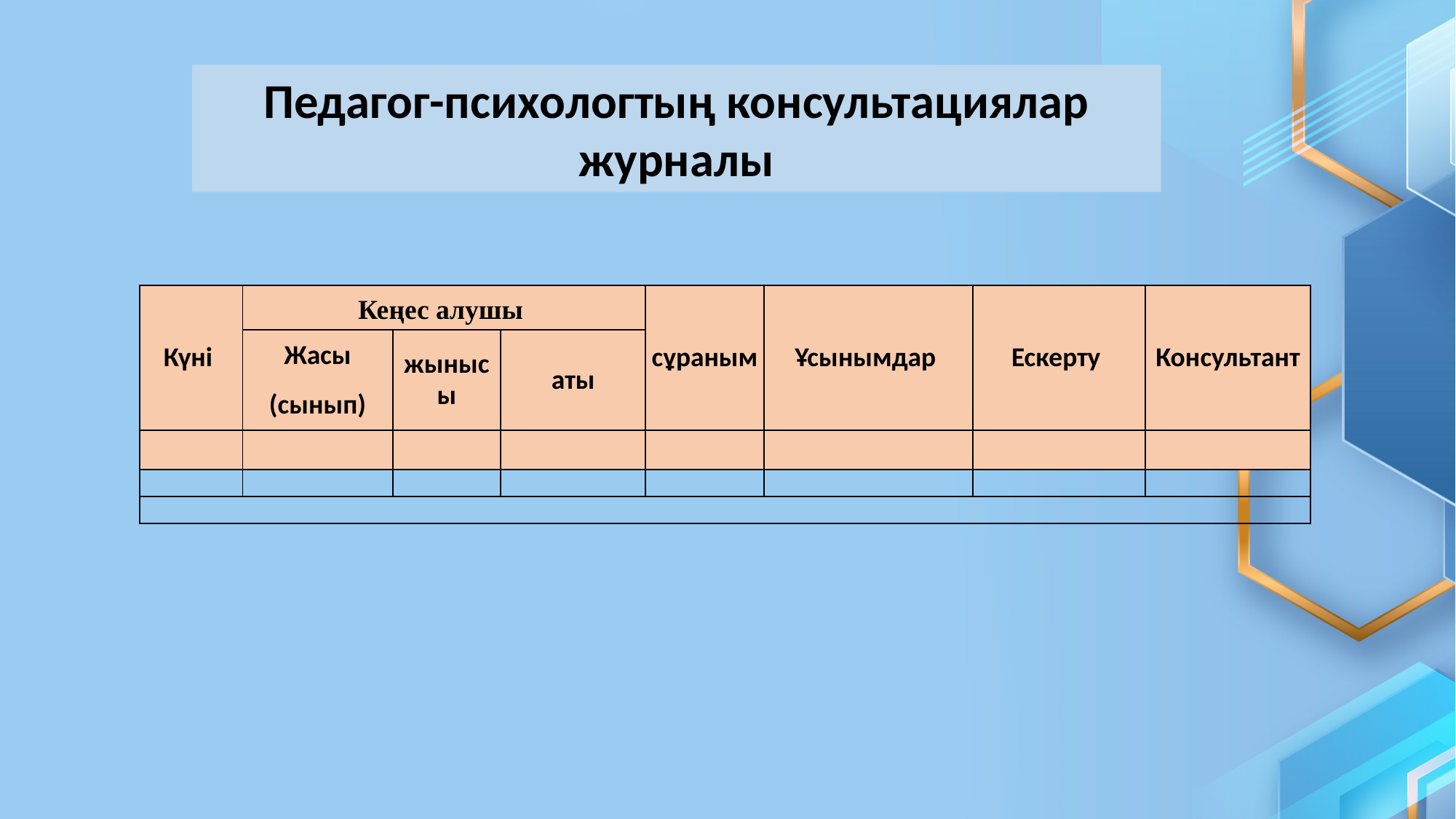

Педагог-психологтың консультациялар журналы
| Күні | Кеңес алушы |  |  | сұраным | Ұсынымдар | Ескерту | Консультант |
| --- | --- | --- | --- | --- | --- | --- | --- |
|  | Жасы (сынып) | жынысы | аты |  |  |  |  |
|  |  |  |  |  |  |  |  |
|  |  |  |  |  |  |  |  |
|  |  |  |  |  |  |  |  |